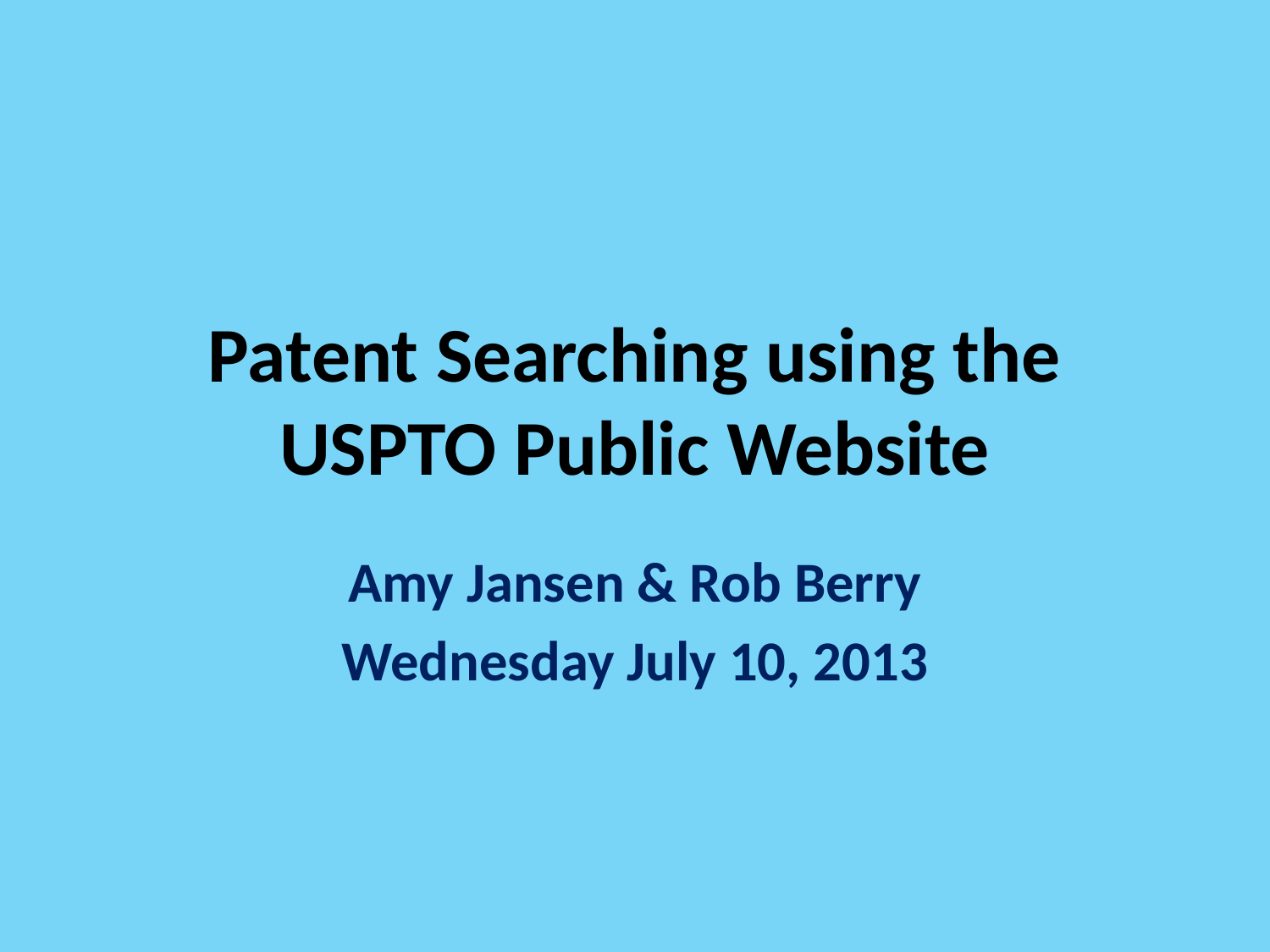

# Patent Searching using the USPTO Public Website
Amy Jansen & Rob Berry
Wednesday July 10, 2013